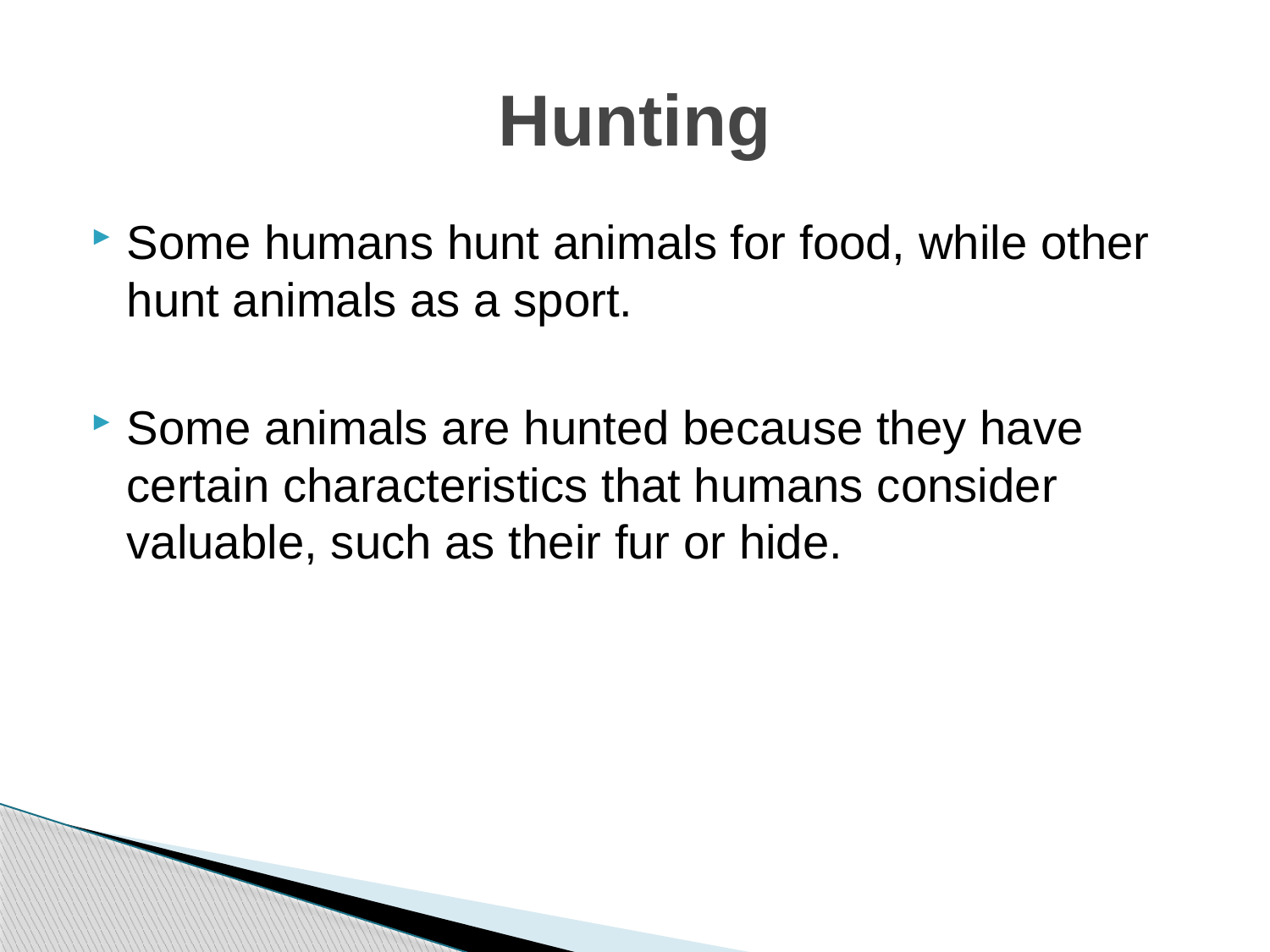

# Hunting
Some humans hunt animals for food, while other hunt animals as a sport.

Some animals are hunted because they have certain characteristics that humans consider valuable, such as their fur or hide.